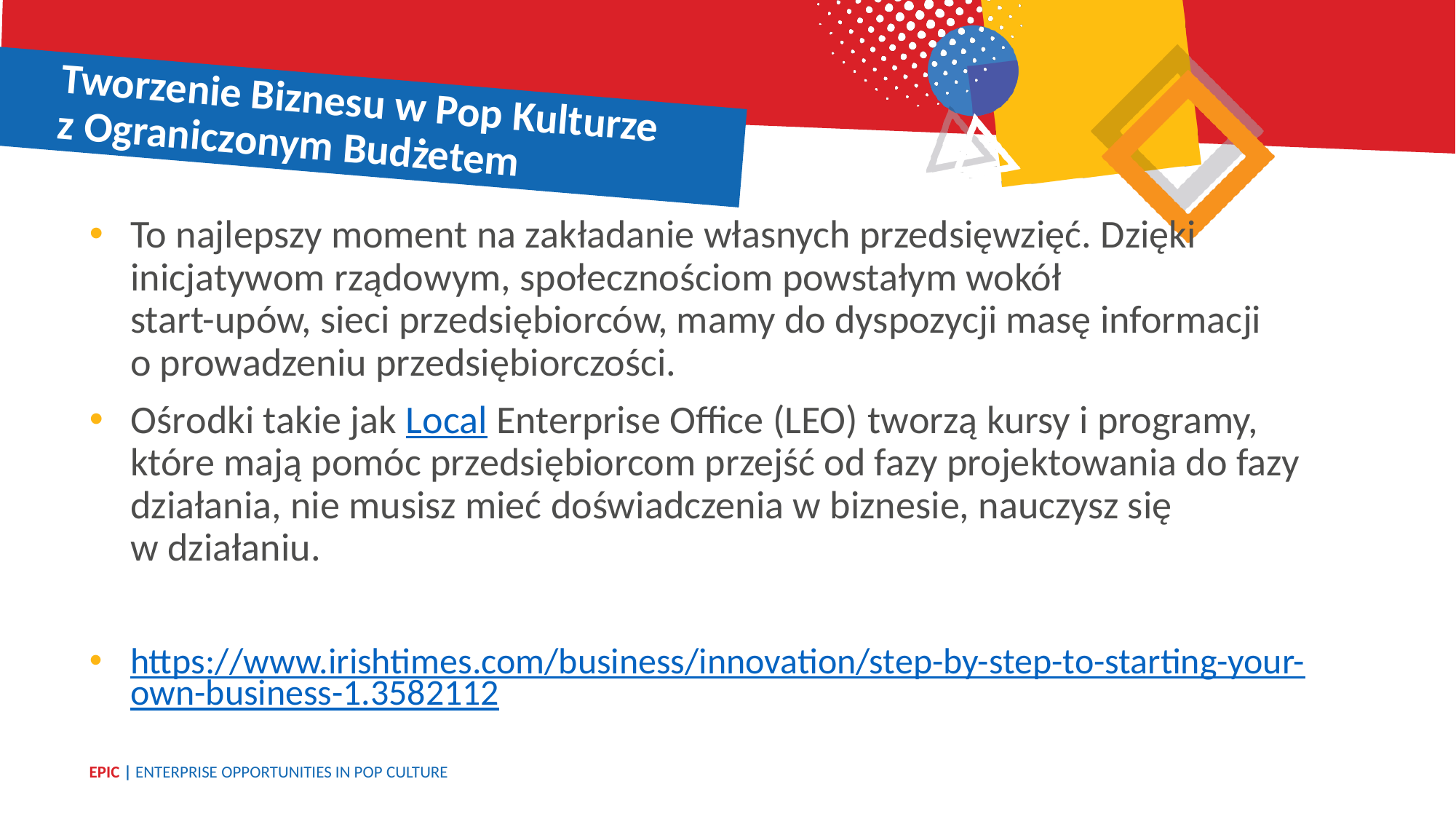

Tworzenie Biznesu w Pop Kulturze
z Ograniczonym Budżetem
To najlepszy moment na zakładanie własnych przedsięwzięć. Dzięki inicjatywom rządowym, społecznościom powstałym wokół
start-upów, sieci przedsiębiorców, mamy do dyspozycji masę informacji
o prowadzeniu przedsiębiorczości.
Ośrodki takie jak Local Enterprise Office (LEO) tworzą kursy i programy, które mają pomóc przedsiębiorcom przejść od fazy projektowania do fazy działania, nie musisz mieć doświadczenia w biznesie, nauczysz się
w działaniu.

https://www.irishtimes.com/business/innovation/step-by-step-to-starting-your-own-business-1.3582112